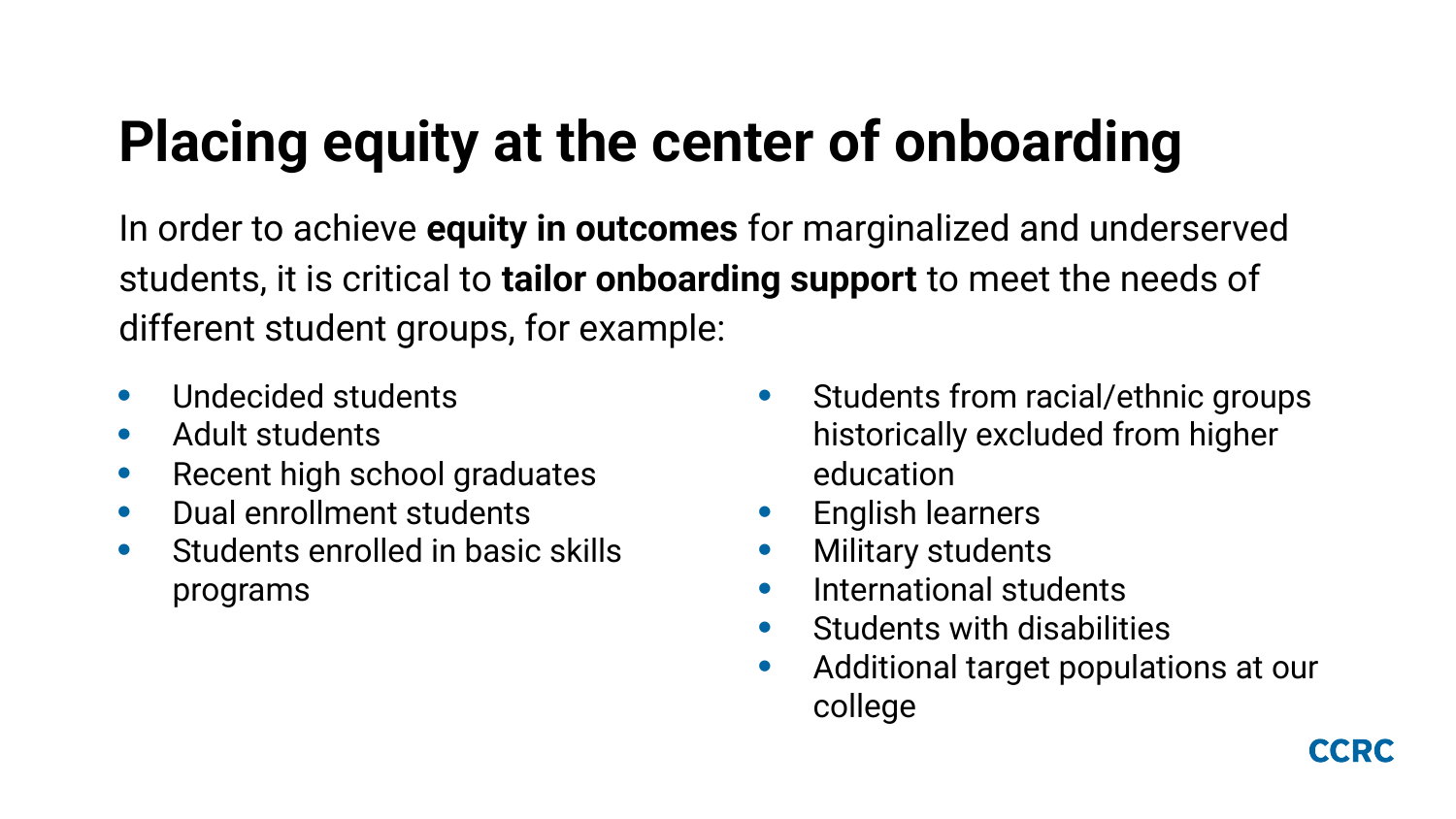

# Placing equity at the center of onboarding
In order to achieve equity in outcomes for marginalized and underserved students, it is critical to tailor onboarding support to meet the needs of different student groups, for example:
Undecided students
Adult students
Recent high school graduates
Dual enrollment students
Students enrolled in basic skills programs

Students from racial/ethnic groups historically excluded from higher education
English learners
Military students
International students
Students with disabilities
Additional target populations at our college